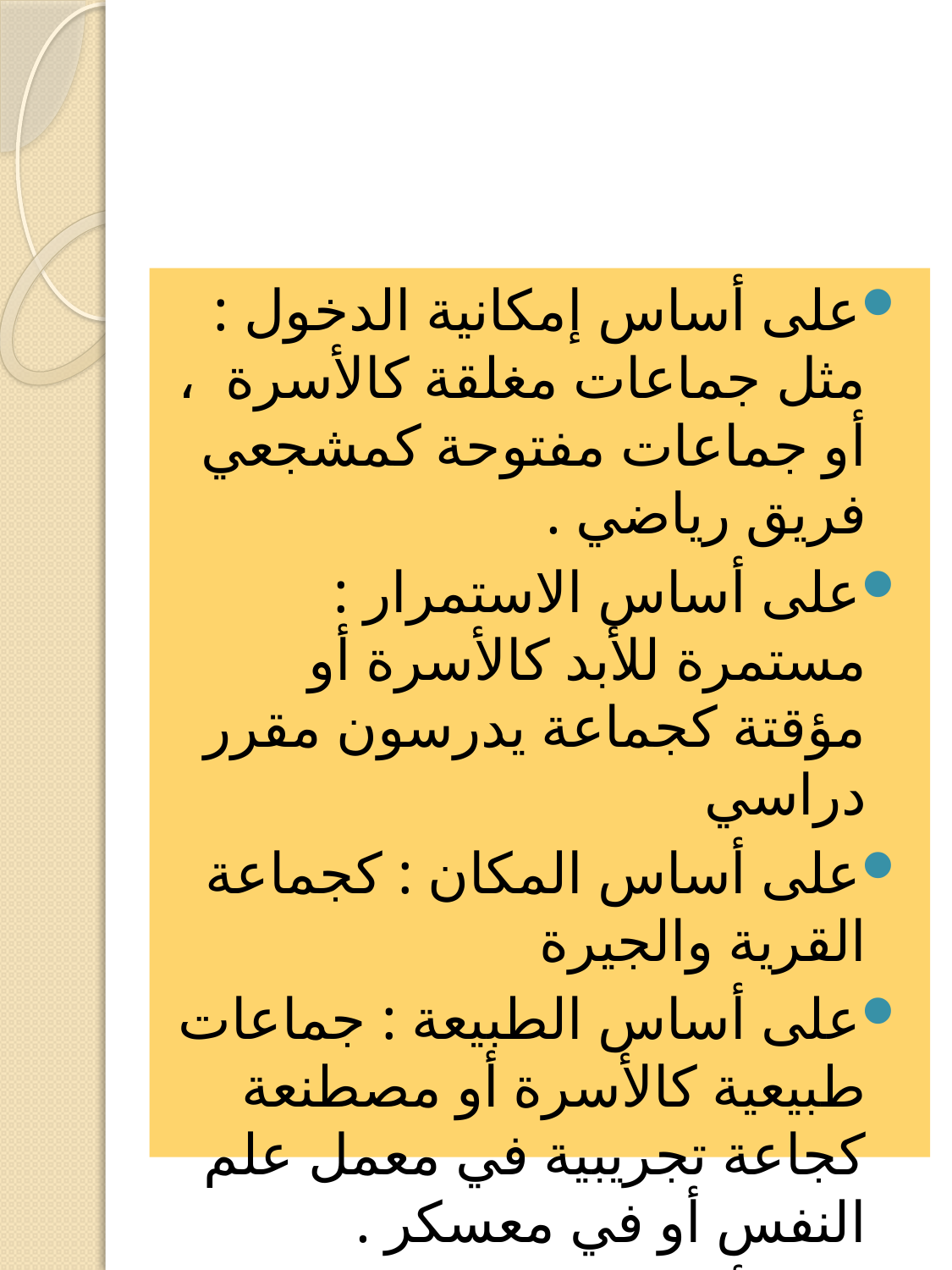

#
على أساس إمكانية الدخول : مثل جماعات مغلقة كالأسرة  ، أو جماعات مفتوحة كمشجعي فريق رياضي .
على أساس الاستمرار : مستمرة للأبد كالأسرة أو مؤقتة كجماعة يدرسون مقرر دراسي
على أساس المكان : كجماعة القرية والجيرة
على أساس الطبيعة : جماعات طبيعية كالأسرة أو مصطنعة كجاعة تجريبية في معمل علم النفس أو في معسكر .
على أساس الحجم : صغيرة 3 أفراد  ، متوسطة ، كبيرة  كبيرة جدأ كالجنس البشري